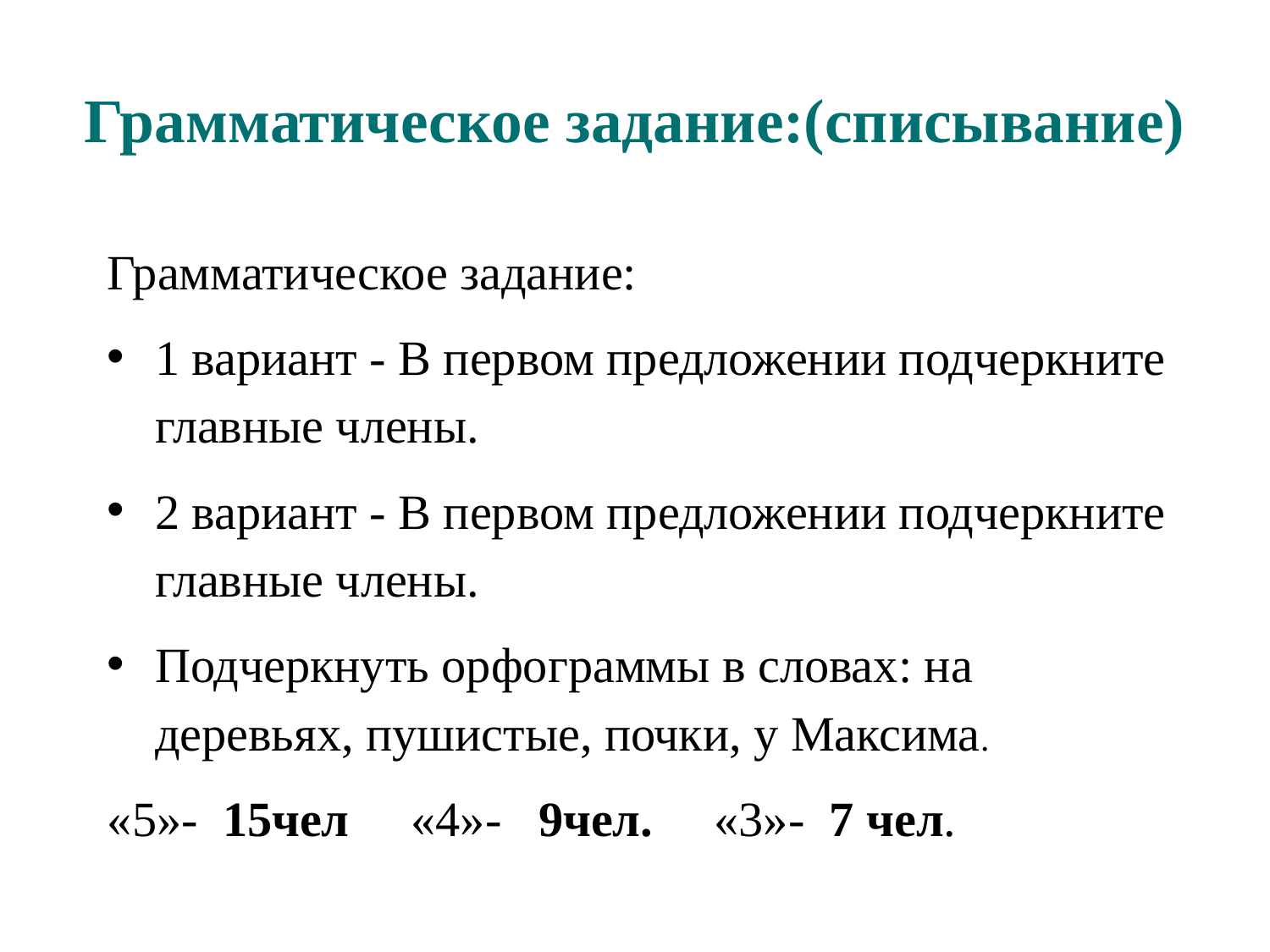

# Грамматическое задание:(списывание)
Грамматическое задание:
1 вариант - В первом предложении подчеркните главные члены.
2 вариант - В первом предложении подчеркните главные члены.
Подчеркнуть орфограммы в словах: на деревьях, пушистые, почки, у Максима.
«5»-  15чел     «4»-   9чел.     «3»-  7 чел.